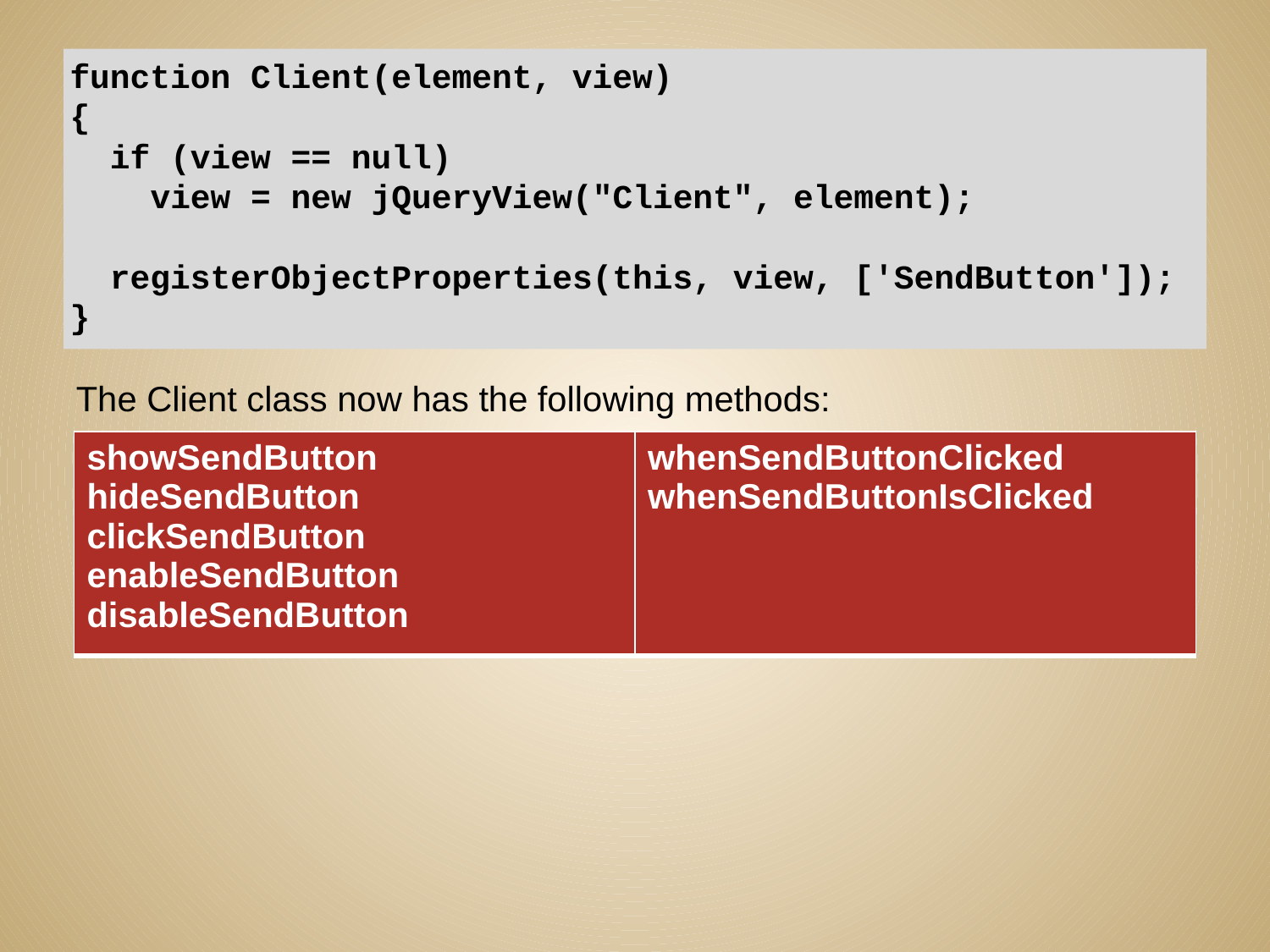

function Client(element, view)
{
  if (view == null)
    view = new jQueryView("Client", element);

  registerObjectProperties(this, view, ['SendButton']);
}

The Client class now has the following methods:
| showSendButton hideSendButton clickSendButton enableSendButton disableSendButton | whenSendButtonClicked whenSendButtonIsClicked |
| --- | --- |